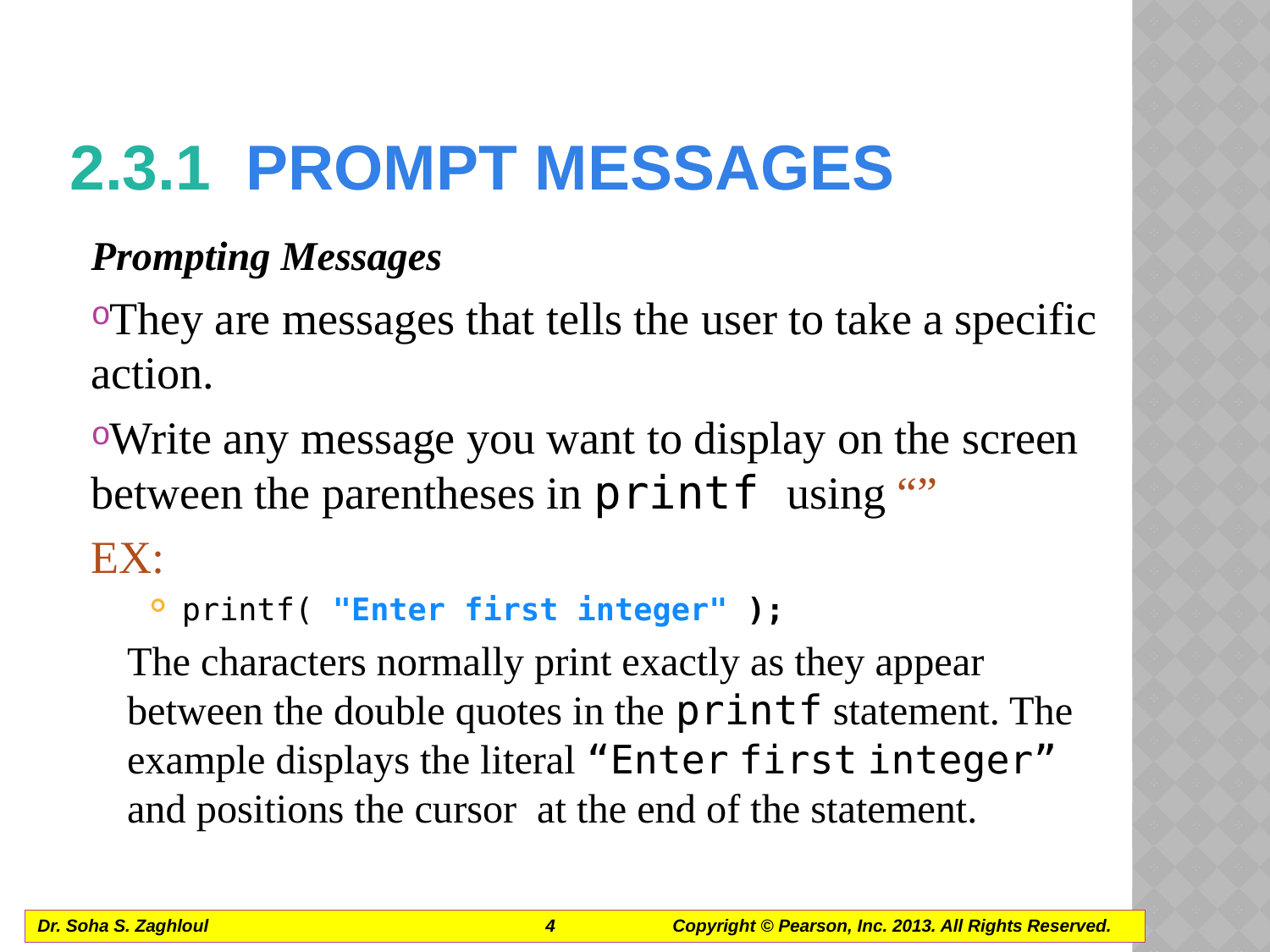

# 2.3.1  pROMPT MESSAGES
Prompting Messages
They are messages that tells the user to take a specific action.
Write any message you want to display on the screen between the parentheses in printf using “”
EX:
printf( "Enter first integer" );
The characters normally print exactly as they appear between the double quotes in the printf statement. The example displays the literal “Enter first integer” and positions the cursor  at the end of the statement.
Dr. Soha S. Zaghloul			4	Copyright © Pearson, Inc. 2013. All Rights Reserved.
©1992-2013 by Pearson Education, Inc. All Rights Reserved.